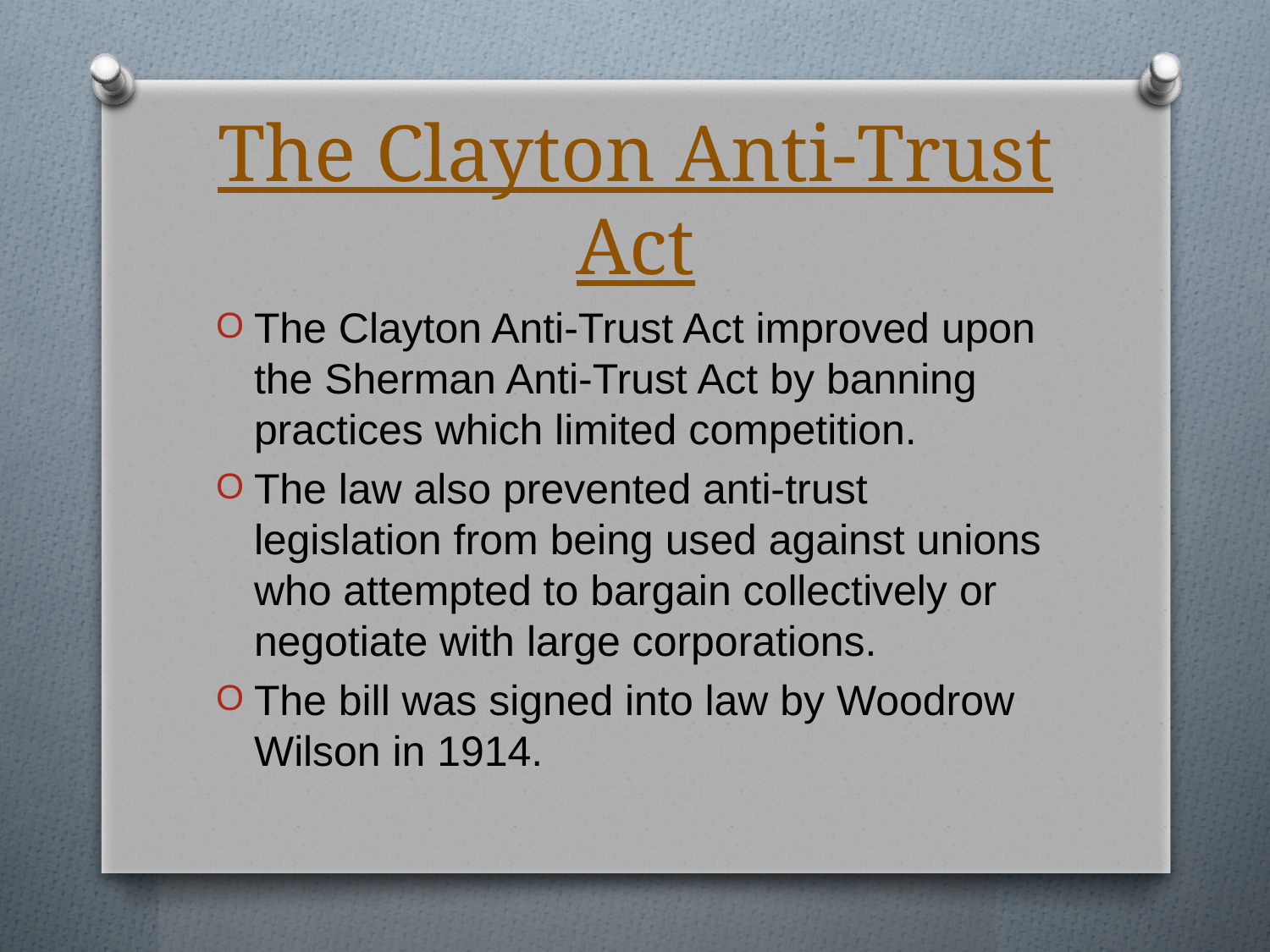

# The Clayton Anti-Trust Act
The Clayton Anti-Trust Act improved upon the Sherman Anti-Trust Act by banning practices which limited competition.
The law also prevented anti-trust legislation from being used against unions who attempted to bargain collectively or negotiate with large corporations.
The bill was signed into law by Woodrow Wilson in 1914.